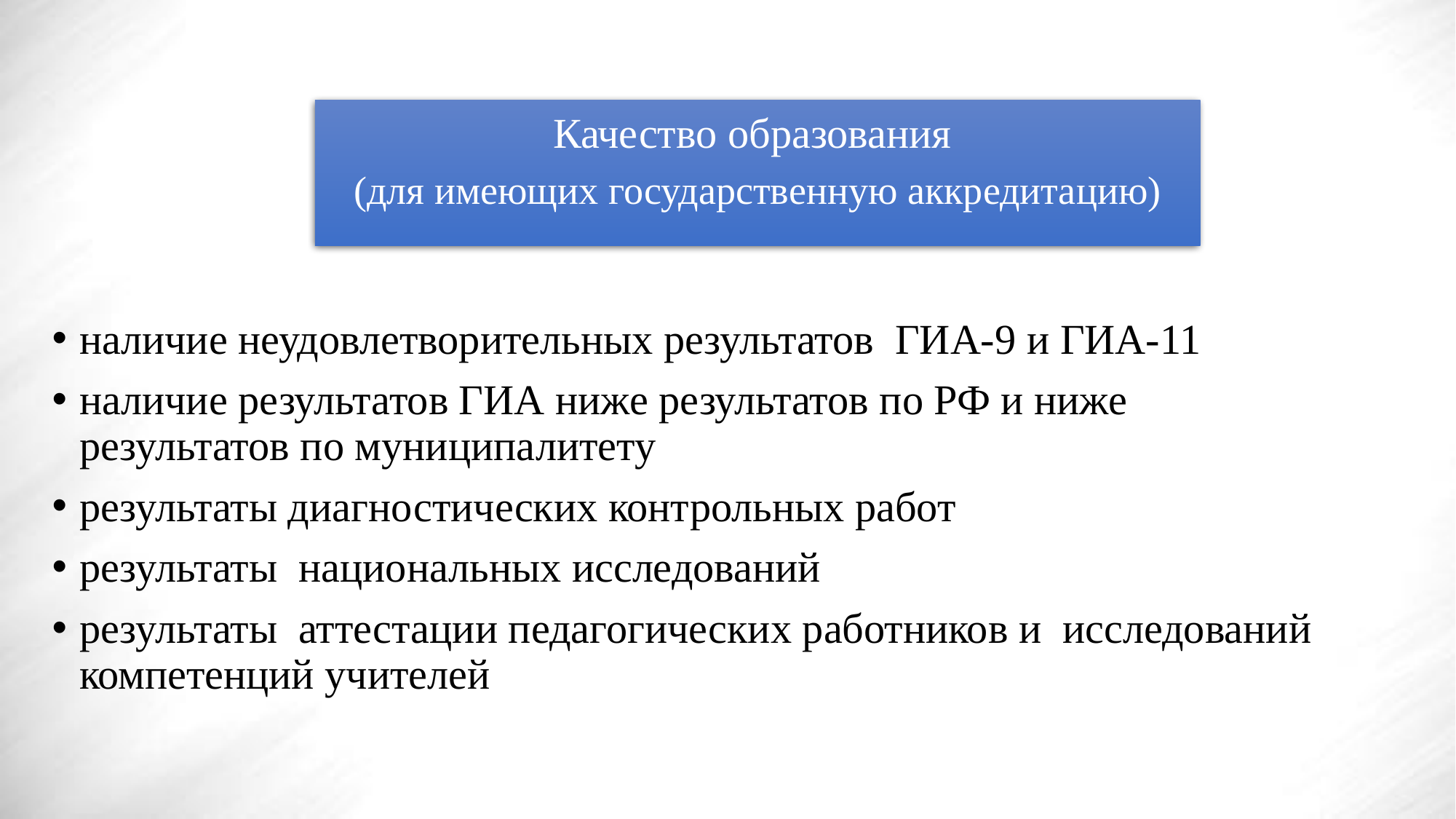

Качество образования
(для имеющих государственную аккредитацию)

наличие неудовлетворительных результатов  ГИА-9 и ГИА-11
наличие результатов ГИА ниже результатов по РФ и ниже  результатов по муниципалитету
результаты диагностических контрольных работ
результаты  национальных исследований
результаты  аттестации педагогических работников и  исследований компетенций учителей